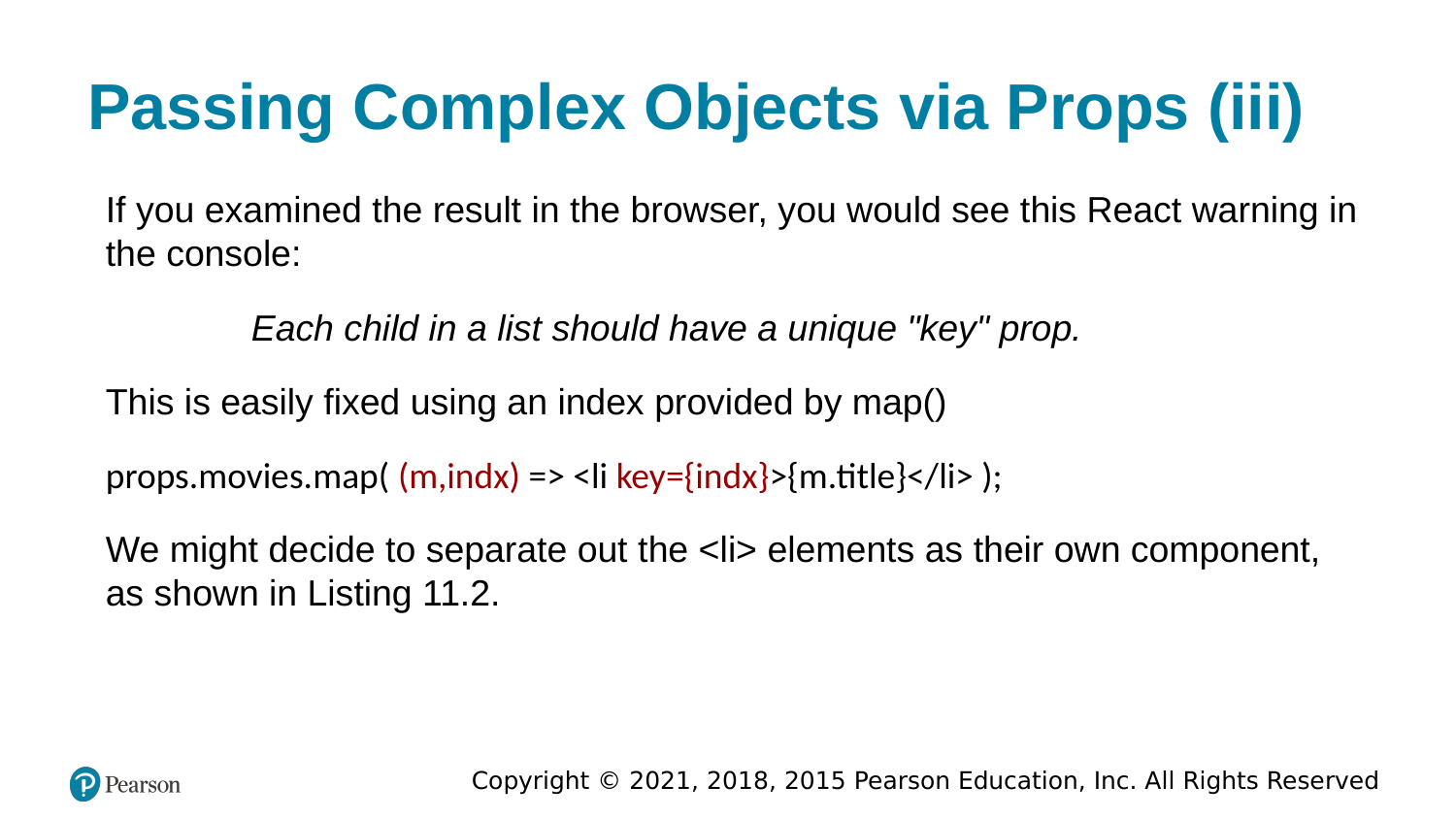

# Passing Complex Objects via Props (iii)
If you examined the result in the browser, you would see this React warning in the console:
	Each child in a list should have a unique "key" prop.
This is easily fixed using an index provided by map()
props.movies.map( (m,indx) => <li key={indx}>{m.title}</li> );
We might decide to separate out the <li> elements as their own component, as shown in Listing 11.2.